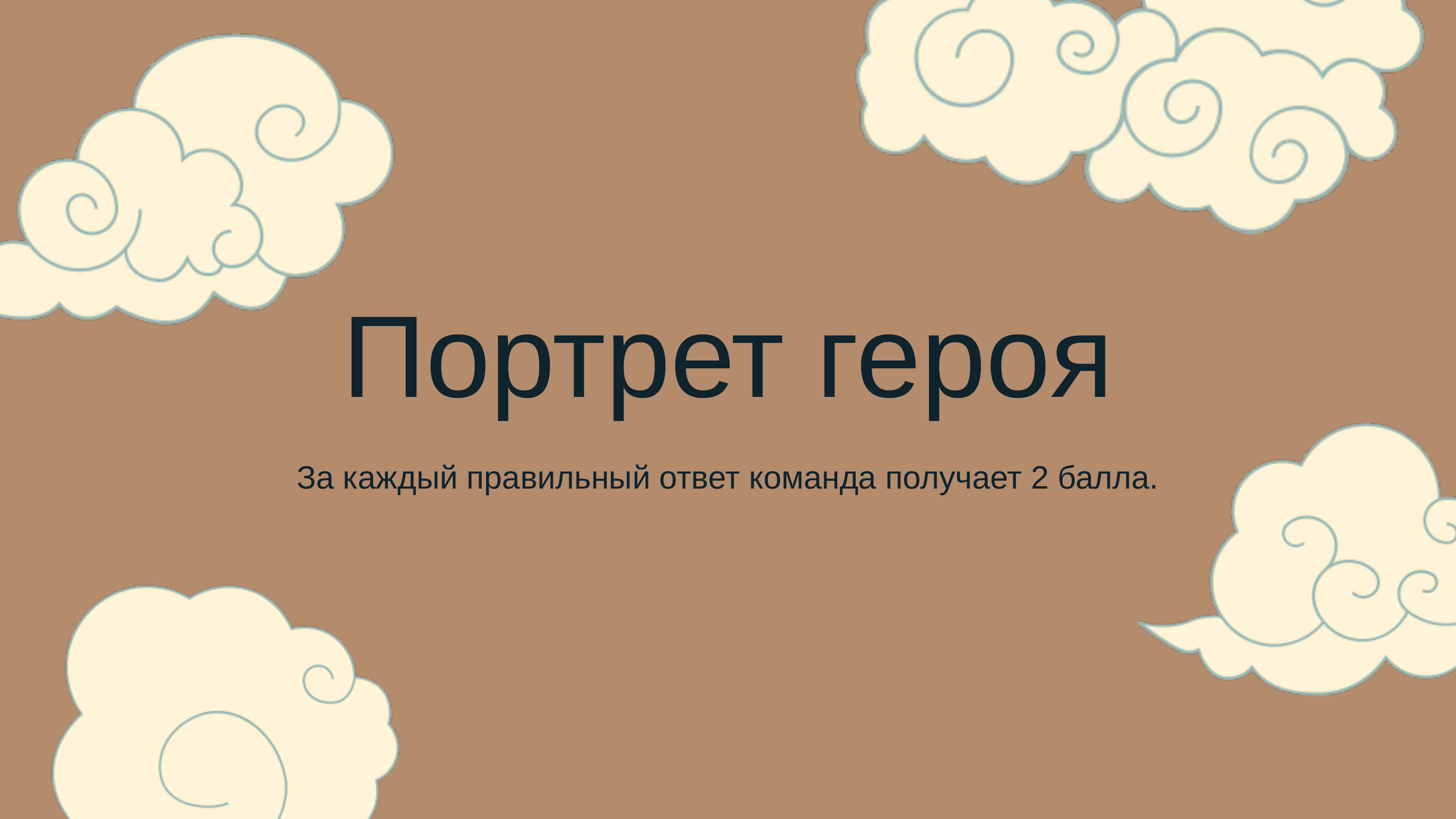

Портрет героя

За каждый правильный ответ команда получает 2 балла.